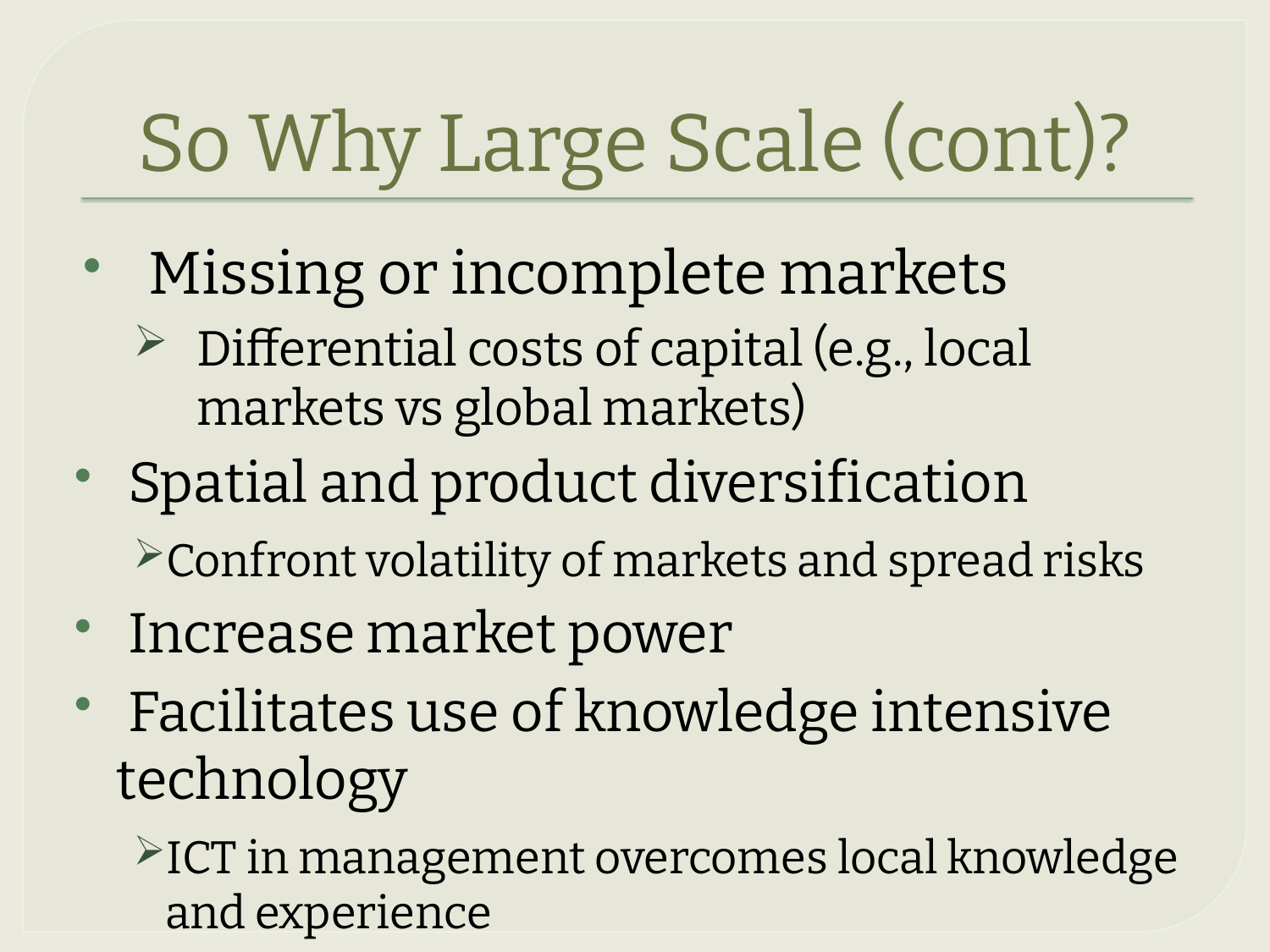

# So Why Large Scale (cont)?
Missing or incomplete markets
Differential costs of capital (e.g., local markets vs global markets)
 Spatial and product diversification
Confront volatility of markets and spread risks
 Increase market power
 Facilitates use of knowledge intensive technology
ICT in management overcomes local knowledge and experience